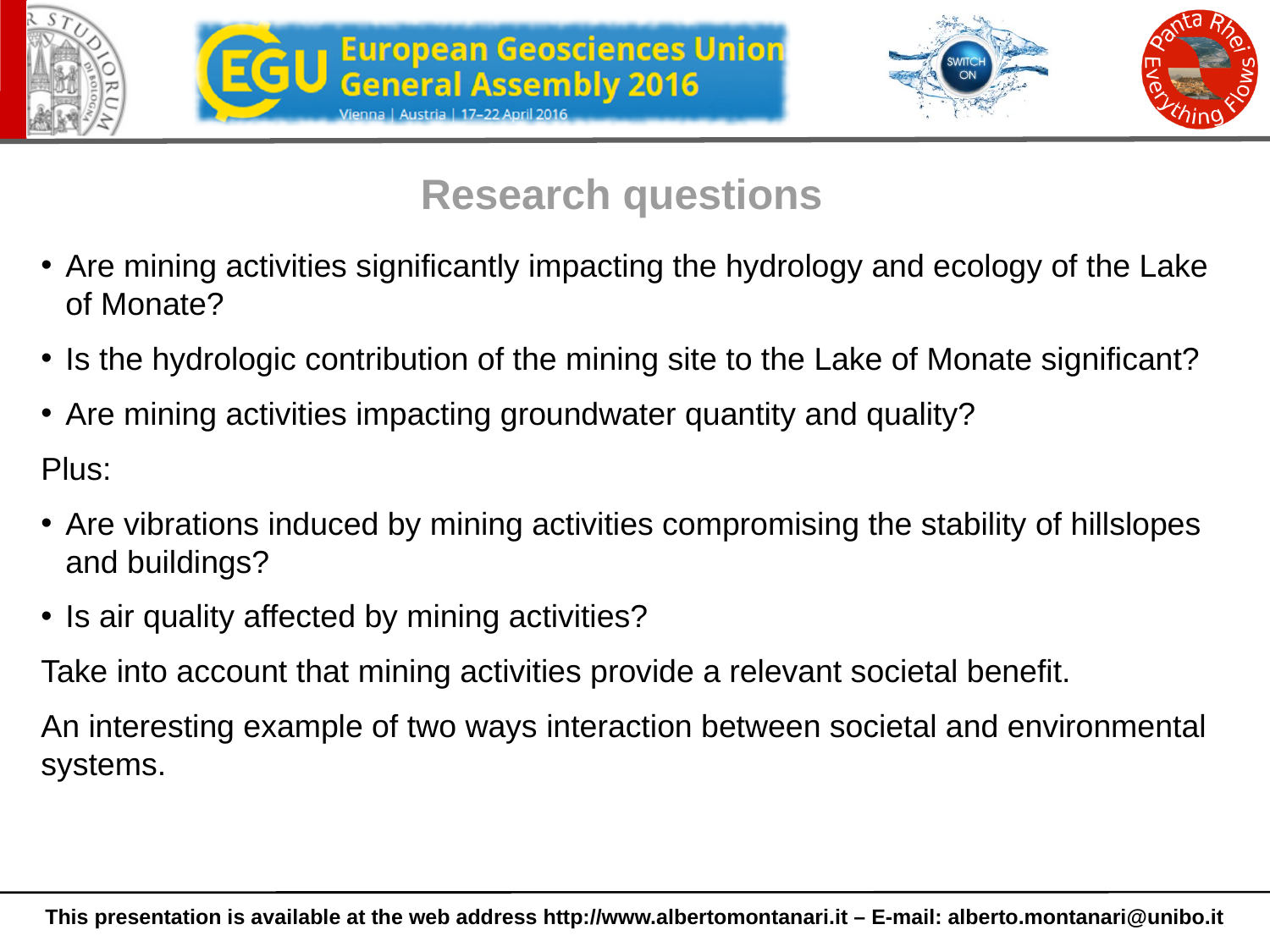

Research questions
Are mining activities significantly impacting the hydrology and ecology of the Lake of Monate?

Is the hydrologic contribution of the mining site to the Lake of Monate significant?

Are mining activities impacting groundwater quantity and quality?

Plus:

Are vibrations induced by mining activities compromising the stability of hillslopes and buildings?

Is air quality affected by mining activities?

Take into account that mining activities provide a relevant societal benefit.

An interesting example of two ways interaction between societal and environmental systems.